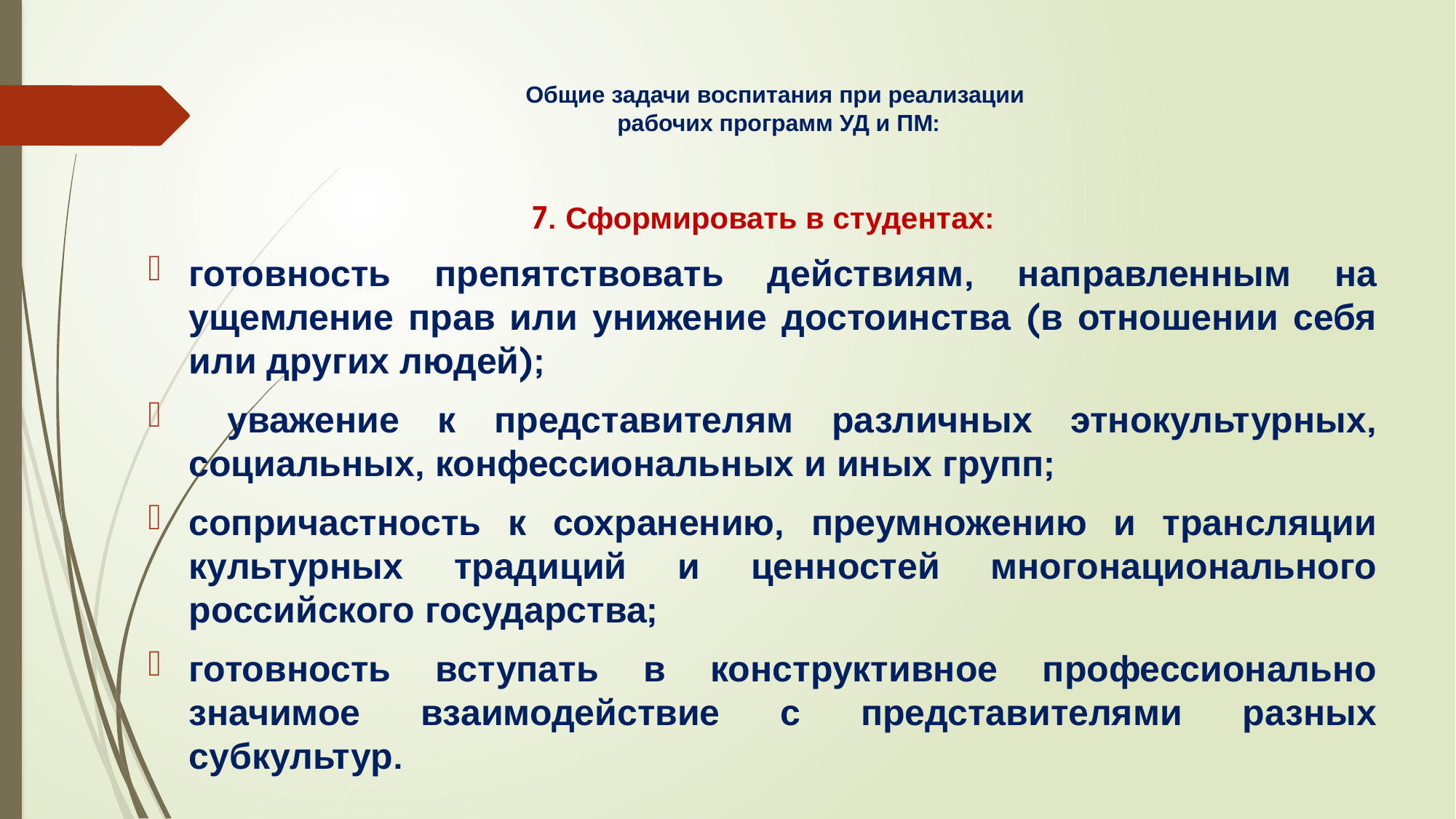

# Общие задачи воспитания при реализации рабочих программ УД и ПМ:

7. Сформировать в студентах:
готовность препятствовать действиям, направленным на ущемление прав или унижение достоинства (в отношении себя или других людей);
 уважение к представителям различных этнокультурных, социальных, конфессиональных и иных групп;
сопричастность к сохранению, преумножению и трансляции культурных традиций и ценностей многонационального российского государства;
готовность вступать в конструктивное профессионально значимое взаимодействие с представителями разных субкультур.